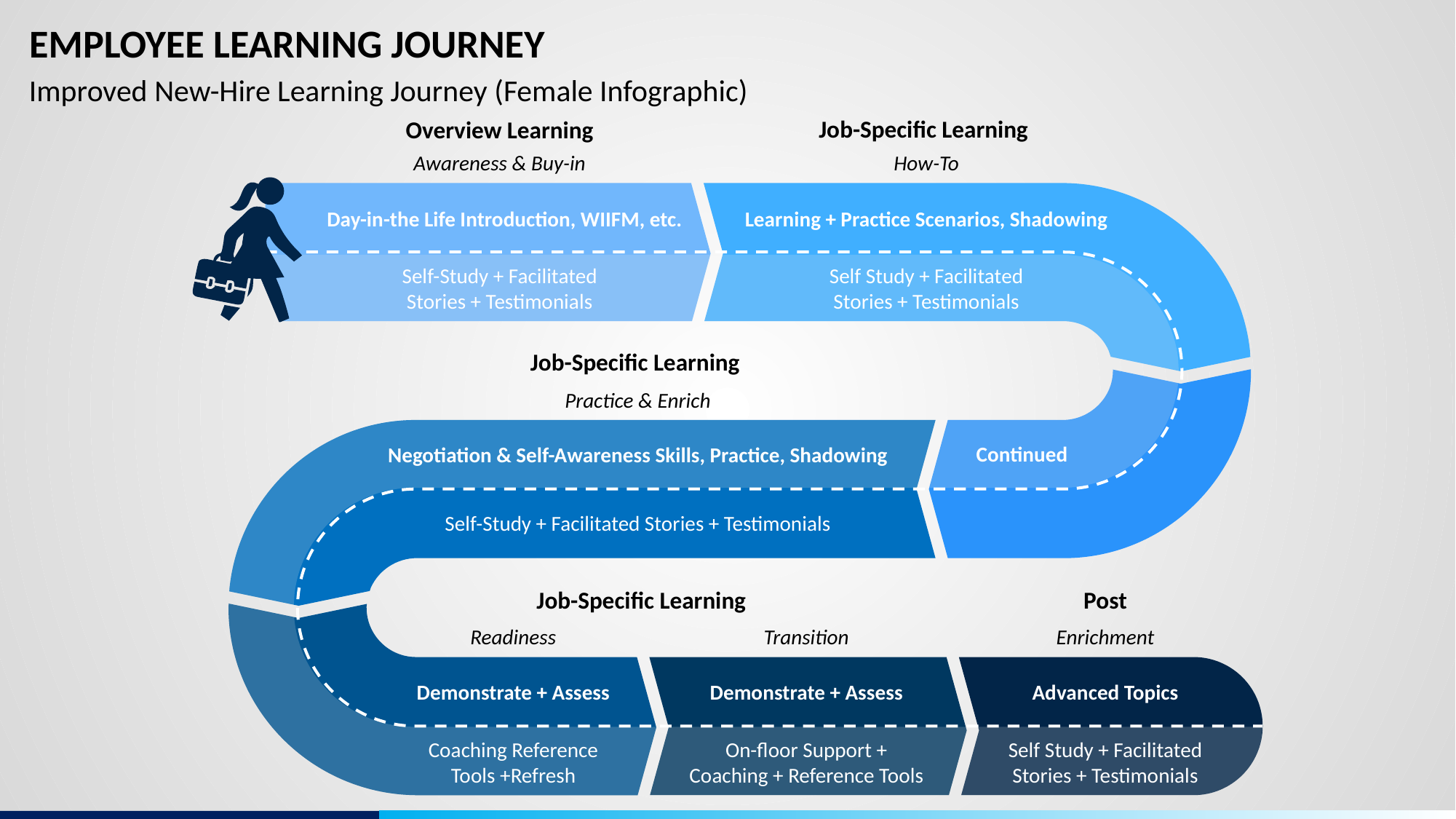

# EMPLOYEE LEARNING JOURNEY
Improved New-Hire Learning Journey (Female Infographic)
Job-Specific Learning
Overview Learning
Awareness & Buy-in
How-To

Day-in-the Life Introduction, WIIFM, etc.
Learning + Practice Scenarios, Shadowing

Self-Study + Facilitated Stories + Testimonials
Self Study + Facilitated Stories + Testimonials
Job-Specific Learning

Practice & Enrich

Negotiation & Self-Awareness Skills, Practice, Shadowing
Continued
Self-Study + Facilitated Stories + Testimonials
Post
Job-Specific Learning

Readiness
Transition
Enrichment

Advanced Topics
Demonstrate + Assess
Demonstrate + Assess

Coaching Reference Tools +Refresh
On-floor Support + Coaching + Reference Tools
Self Study + Facilitated Stories + Testimonials